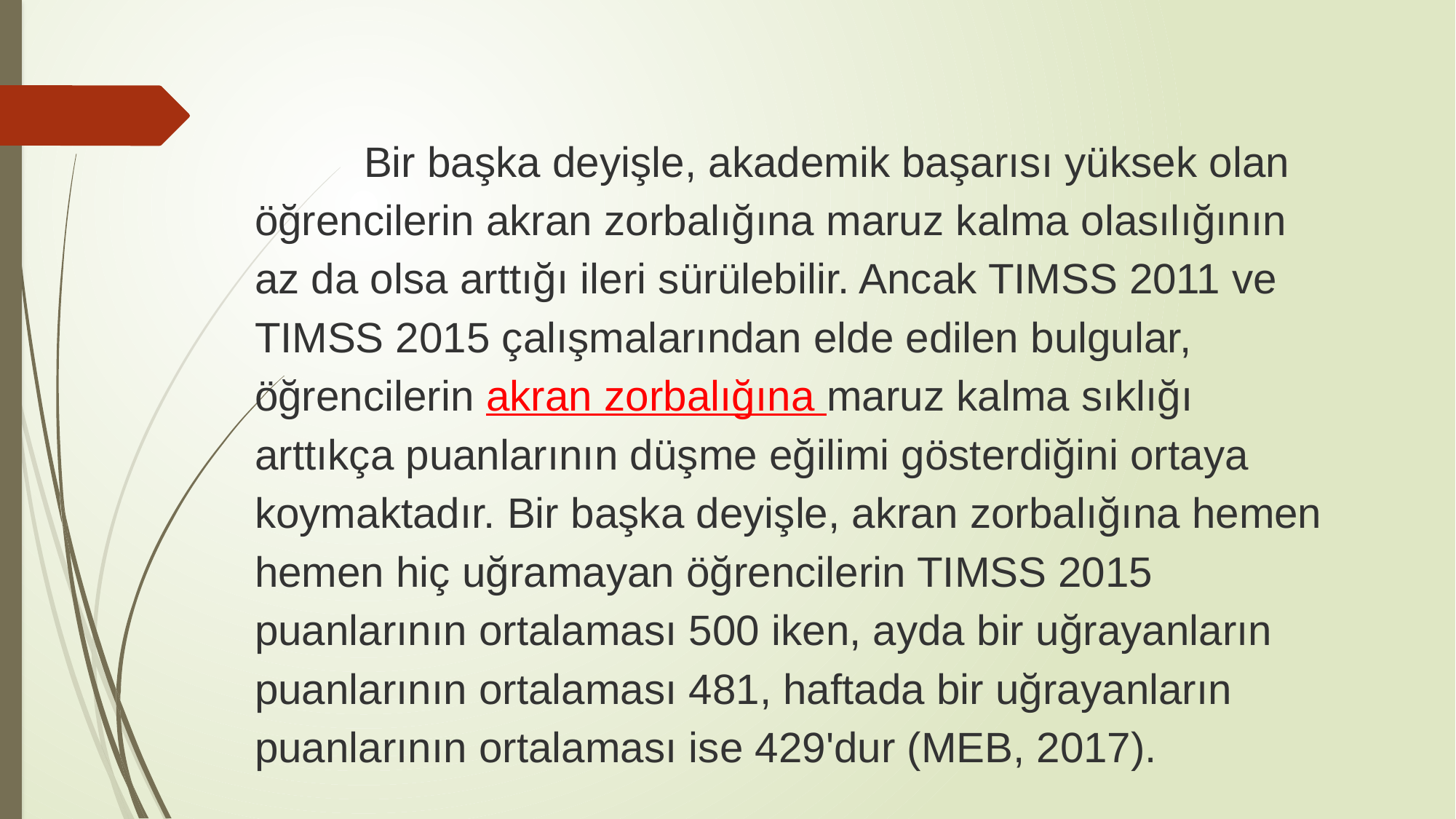

Bir başka deyişle, akademik başarısı yüksek olan öğrencilerin akran zorbalığına maruz kalma olasılığının az da olsa arttığı ileri sürülebilir. Ancak TIMSS 2011 ve TIMSS 2015 çalışmalarından elde edilen bulgular, öğrencilerin akran zorbalığına maruz kalma sıklığı arttıkça puanlarının düşme eğilimi gösterdiğini ortaya koymaktadır. Bir başka deyişle, akran zorbalığına hemen hemen hiç uğramayan öğrencilerin TIMSS 2015 puanlarının ortalaması 500 iken, ayda bir uğrayanların puanlarının ortalaması 481, haftada bir uğrayanların puanlarının ortalaması ise 429'dur (MEB, 2017).